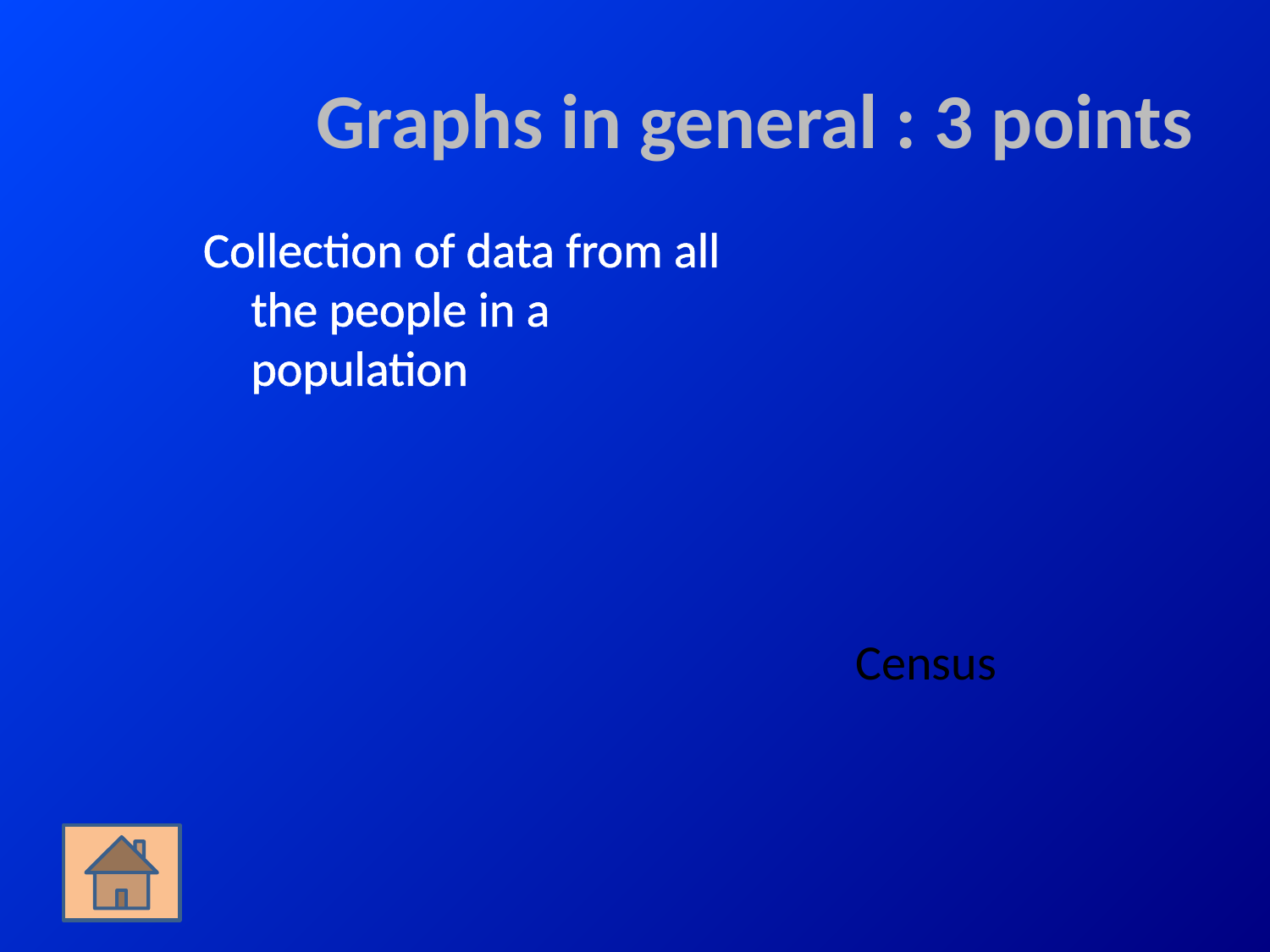

# Graphs in general : 3 points
Collection of data from all the people in a population
Census